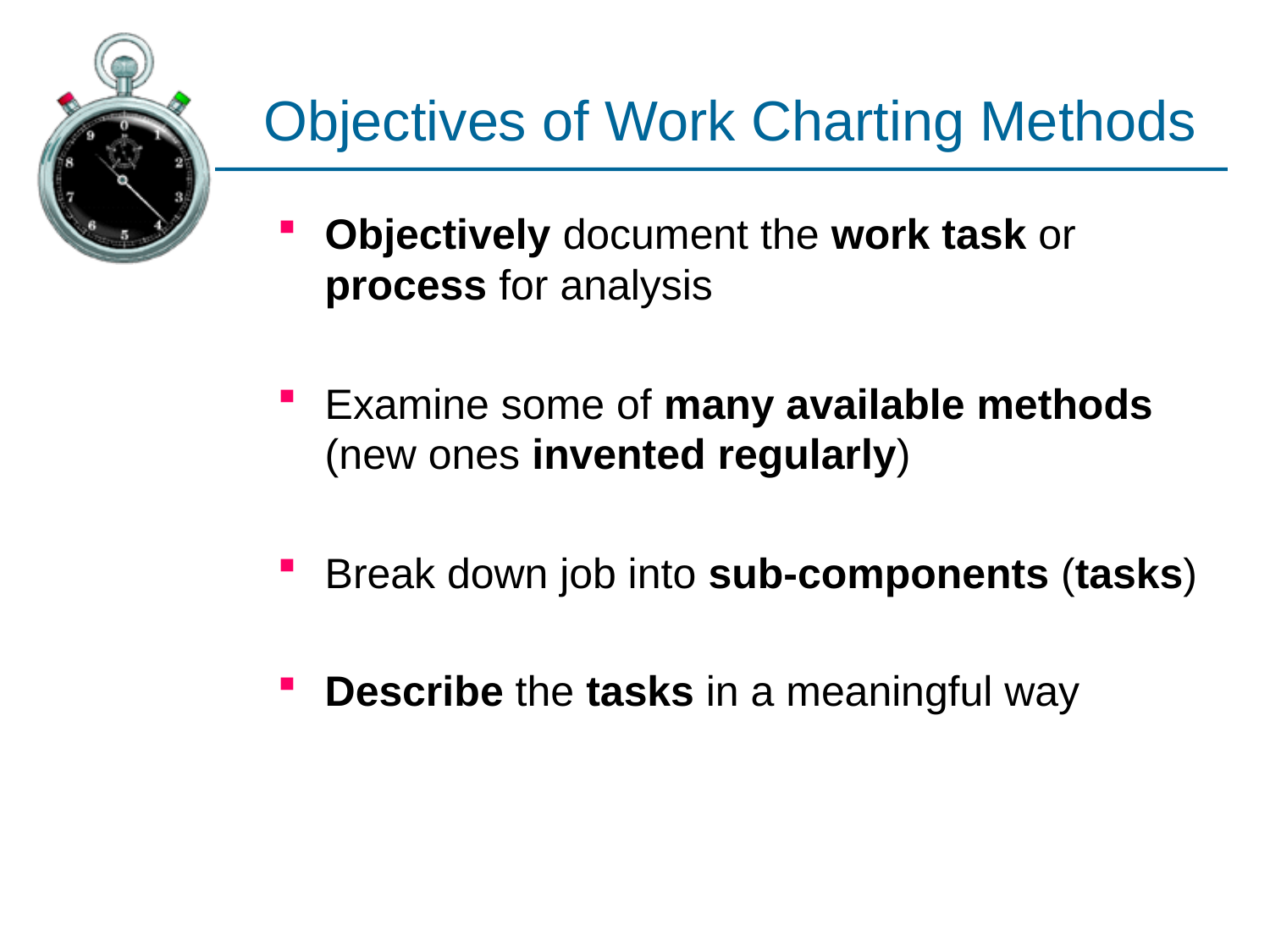

# Objectives of Work Charting Methods
Objectively document the work task or process for analysis

Examine some of many available methods (new ones invented regularly)

Break down job into sub-components (tasks)

Describe the tasks in a meaningful way